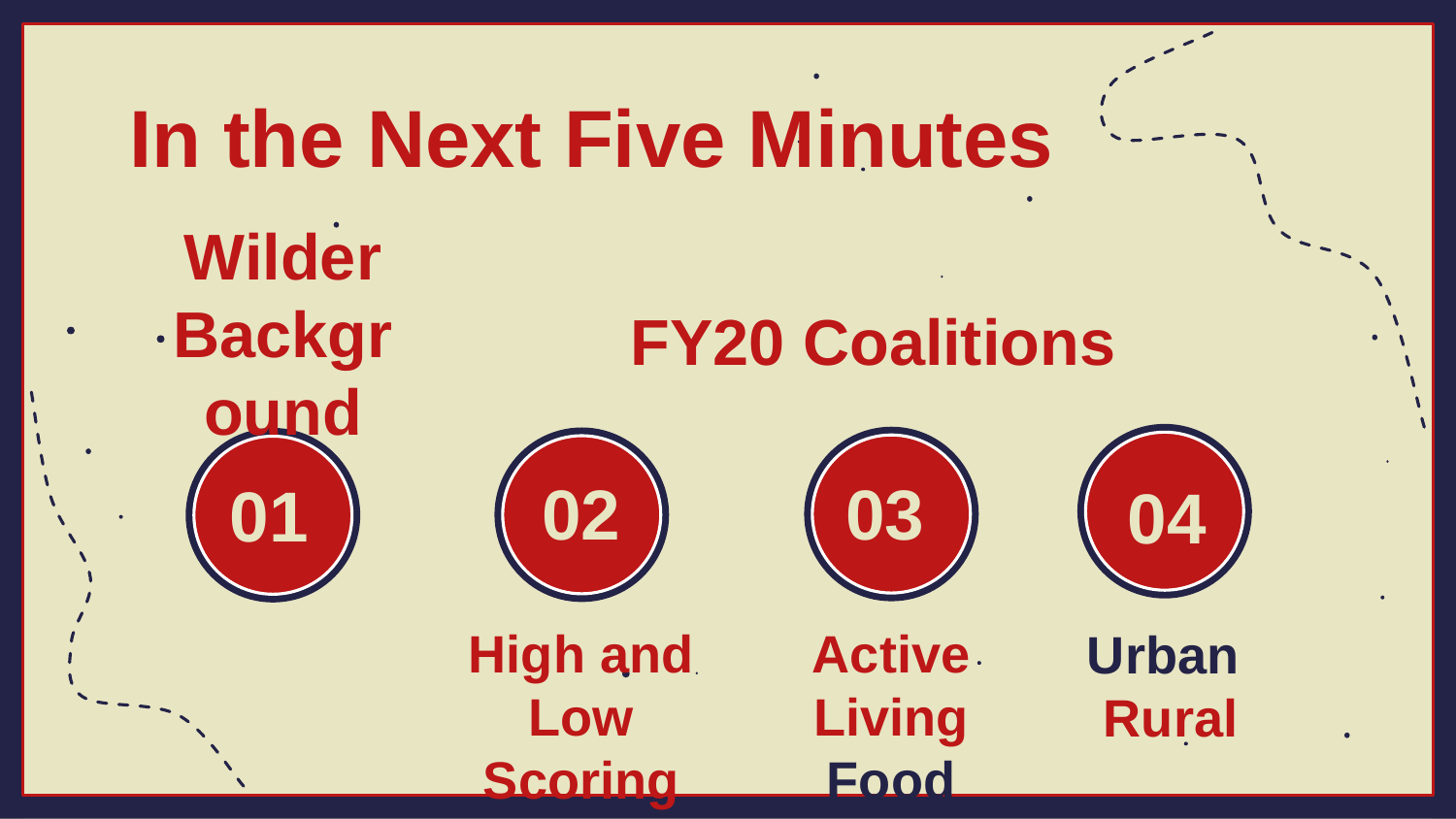

# In the Next Five Minutes
Wilder Background
FY20 Coalitions

03
04
02
01
High and Low Scoring Factors
Active Living Food Systems
Urban
Rural